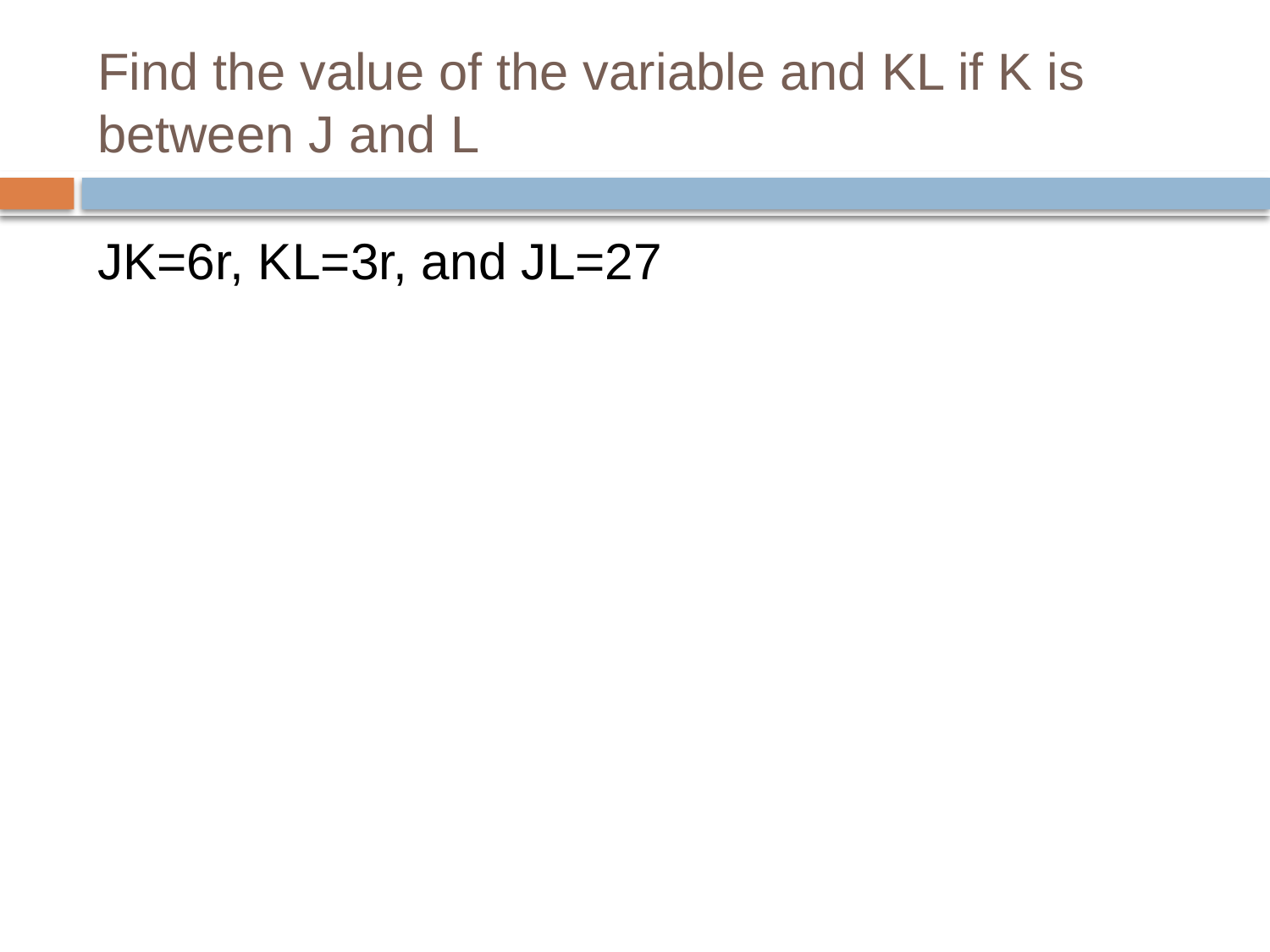

# Find the value of the variable and KL if K is between J and L
JK=6r, KL=3r, and JL=27